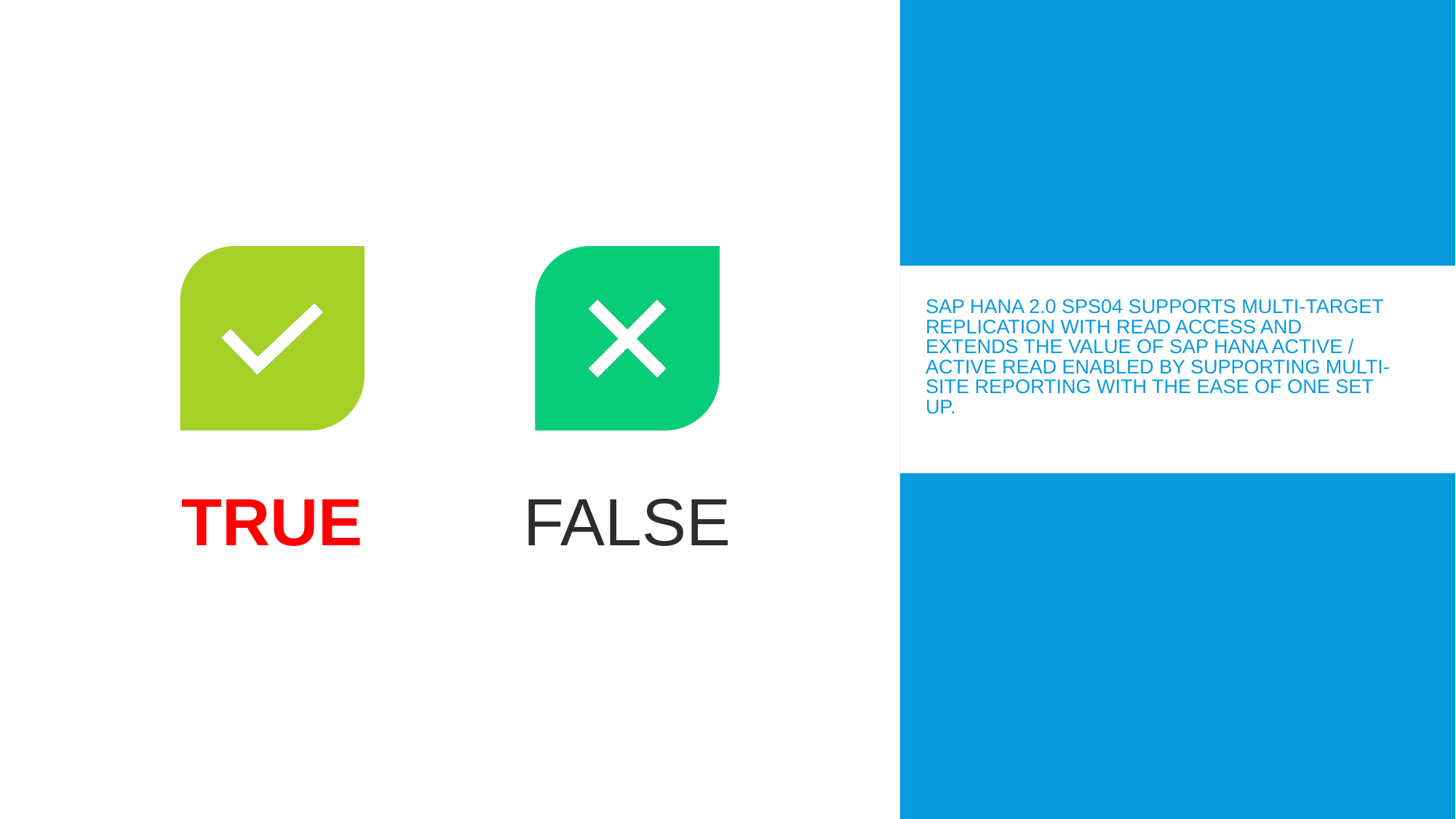

True
False

# SAP HANA 2.0 SPS04 supports multi-target replication with read access and extends the value of SAP HANA active / active read enabled by supporting multi-site reporting with the ease of one set up.